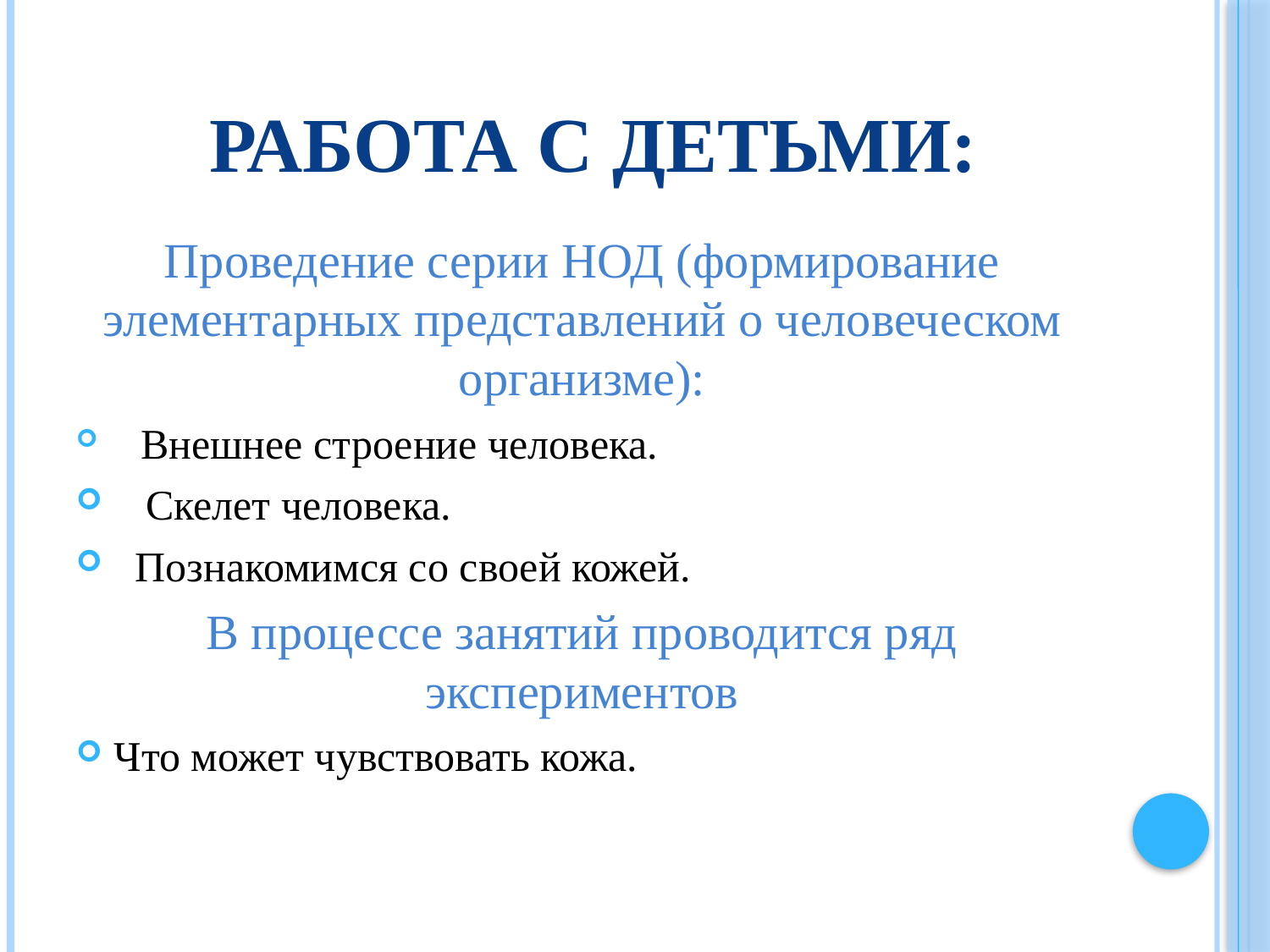

# Работа с детьми:
Проведение серии НОД (формирование элементарных представлений о человеческом организме):
   Внешнее строение человека.
   Скелет человека.
  Познакомимся со своей кожей.
В процессе занятий проводится ряд экспериментов
Что может чувствовать кожа.